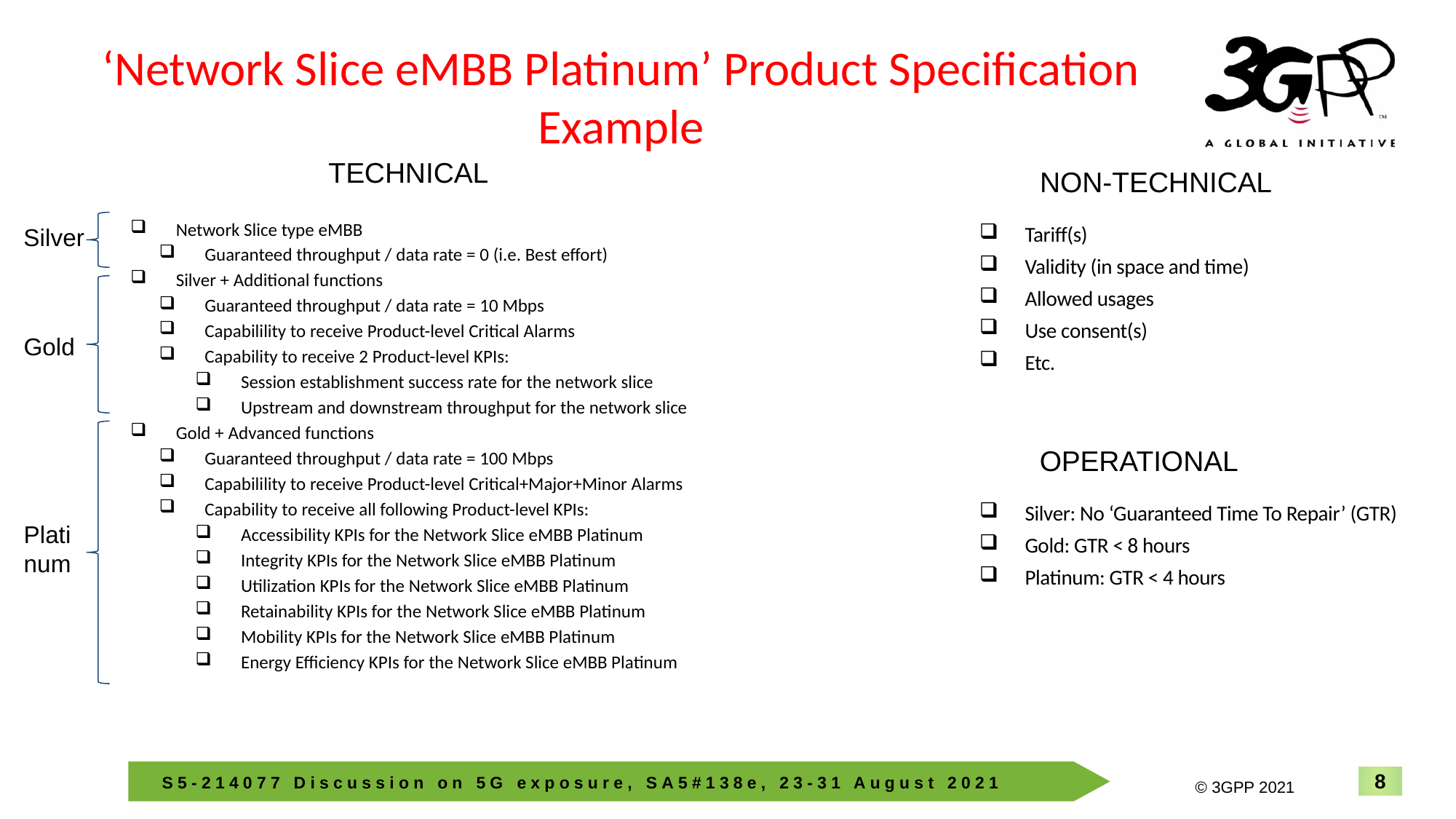

# ‘Network Slice eMBB Platinum’ Product Specification Example
TECHNICAL
NON-TECHNICAL

Network Slice type eMBB
Guaranteed throughput / data rate = 0 (i.e. Best effort)
Silver + Additional functions
Guaranteed throughput / data rate = 10 Mbps
Capabilility to receive Product-level Critical Alarms
Capability to receive 2 Product-level KPIs:
Session establishment success rate for the network slice
Upstream and downstream throughput for the network slice
Gold + Advanced functions
Guaranteed throughput / data rate = 100 Mbps
Capabilility to receive Product-level Critical+Major+Minor Alarms
Capability to receive all following Product-level KPIs:
Accessibility KPIs for the Network Slice eMBB Platinum
Integrity KPIs for the Network Slice eMBB Platinum
Utilization KPIs for the Network Slice eMBB Platinum
Retainability KPIs for the Network Slice eMBB Platinum
Mobility KPIs for the Network Slice eMBB Platinum
Energy Efficiency KPIs for the Network Slice eMBB Platinum
Silver
Tariff(s)
Validity (in space and time)
Allowed usages
Use consent(s)
Etc.

Gold

OPERATIONAL
Silver: No ‘Guaranteed Time To Repair’ (GTR)
Gold: GTR < 8 hours
Platinum: GTR < 4 hours

Plati
num